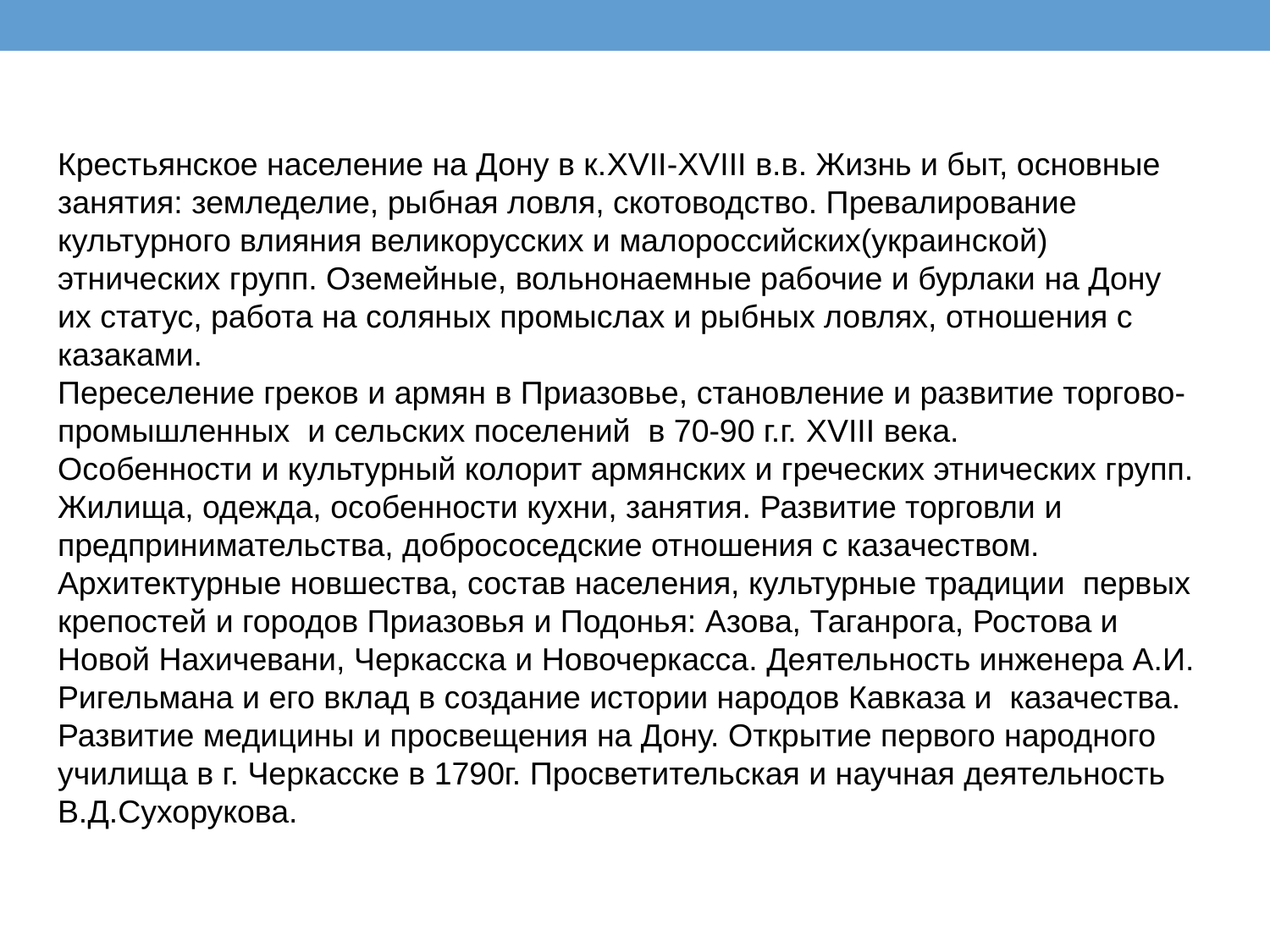

Крестьянское население на Дону в к.XVII-XVIII в.в. Жизнь и быт, основные занятия: земледелие, рыбная ловля, скотоводство. Превалирование культурного влияния великорусских и малороссийских(украинской) этнических групп. Оземейные, вольнонаемные рабочие и бурлаки на Дону их статус, работа на соляных промыслах и рыбных ловлях, отношения с казаками.
Переселение греков и армян в Приазовье, становление и развитие торгово-промышленных  и сельских поселений  в 70-90 г.г. XVIII века.
Особенности и культурный колорит армянских и греческих этнических групп. Жилища, одежда, особенности кухни, занятия. Развитие торговли и предпринимательства, добрососедские отношения с казачеством.
Архитектурные новшества, состав населения, культурные традиции  первых крепостей и городов Приазовья и Подонья: Азова, Таганрога, Ростова и Новой Нахичевани, Черкасска и Новочеркасса. Деятельность инженера А.И. Ригельмана и его вклад в создание истории народов Кавказа и  казачества.
Развитие медицины и просвещения на Дону. Открытие первого народного училища в г. Черкасске в 1790г. Просветительская и научная деятельность В.Д.Сухорукова.